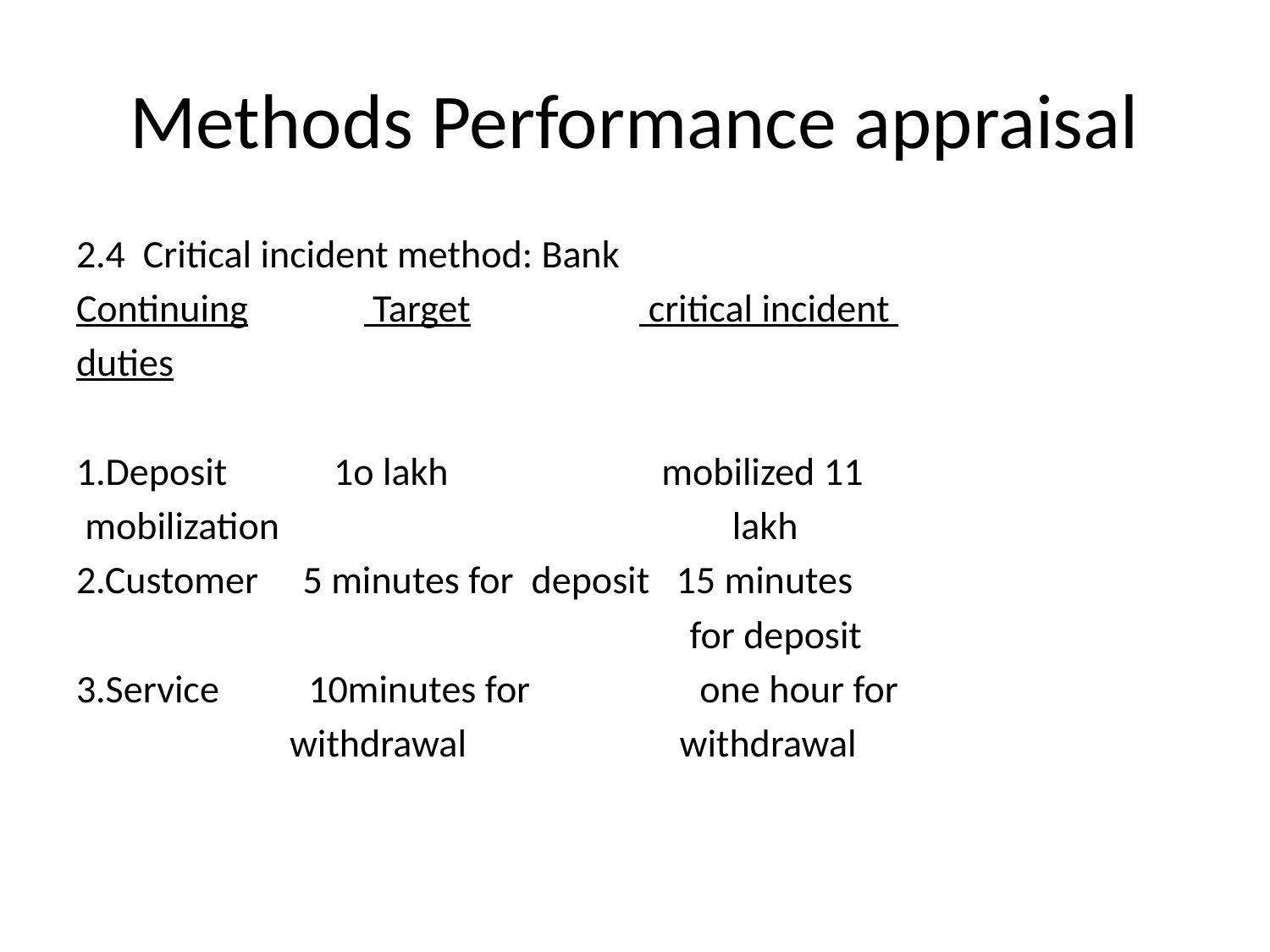

# Methods Performance appraisal
2.4  Critical incident method: Bank
Continuing              Target                    critical incident
duties

1.Deposit            1o lakh                        mobilized 11
 mobilization                                                   lakh
2.Customer     5 minutes for  deposit   15 minutes
                                                                     for deposit
3.Service          10minutes for                   one hour for
                        withdrawal                        withdrawal